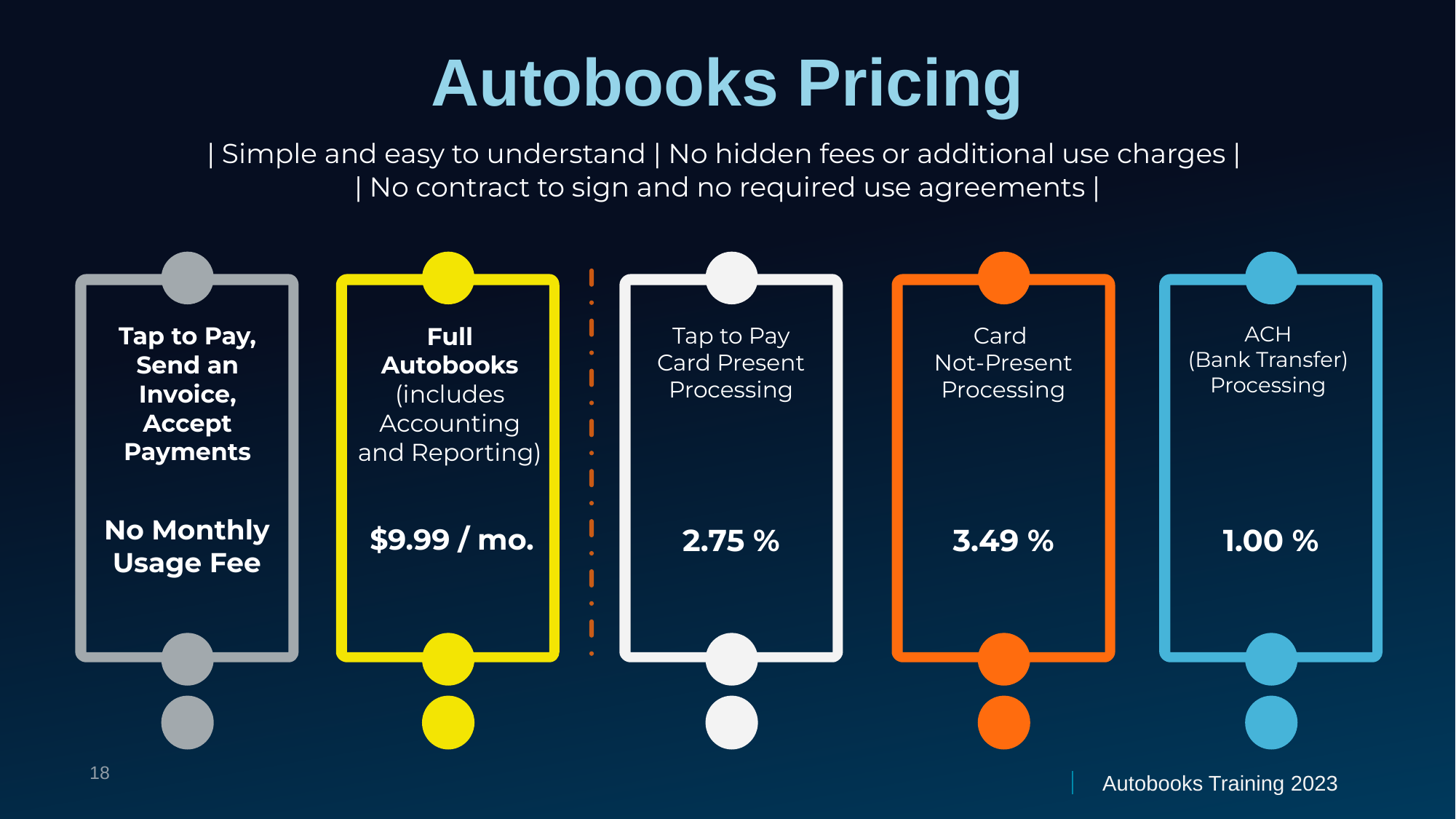

# Autobooks Pricing
| Simple and easy to understand | No hidden fees or additional use charges | | No contract to sign and no required use agreements |

Tap to Pay, Send an Invoice,
Accept Payments
ACH
(Bank Transfer)
Processing
Full Autobooks (includes Accounting and Reporting)
Tap to Pay
Card Present Processing
Card
Not-Present
Processing
No Monthly Usage Fee
$9.99 / mo.
2.75 %
3.49 %
1.00 %

18